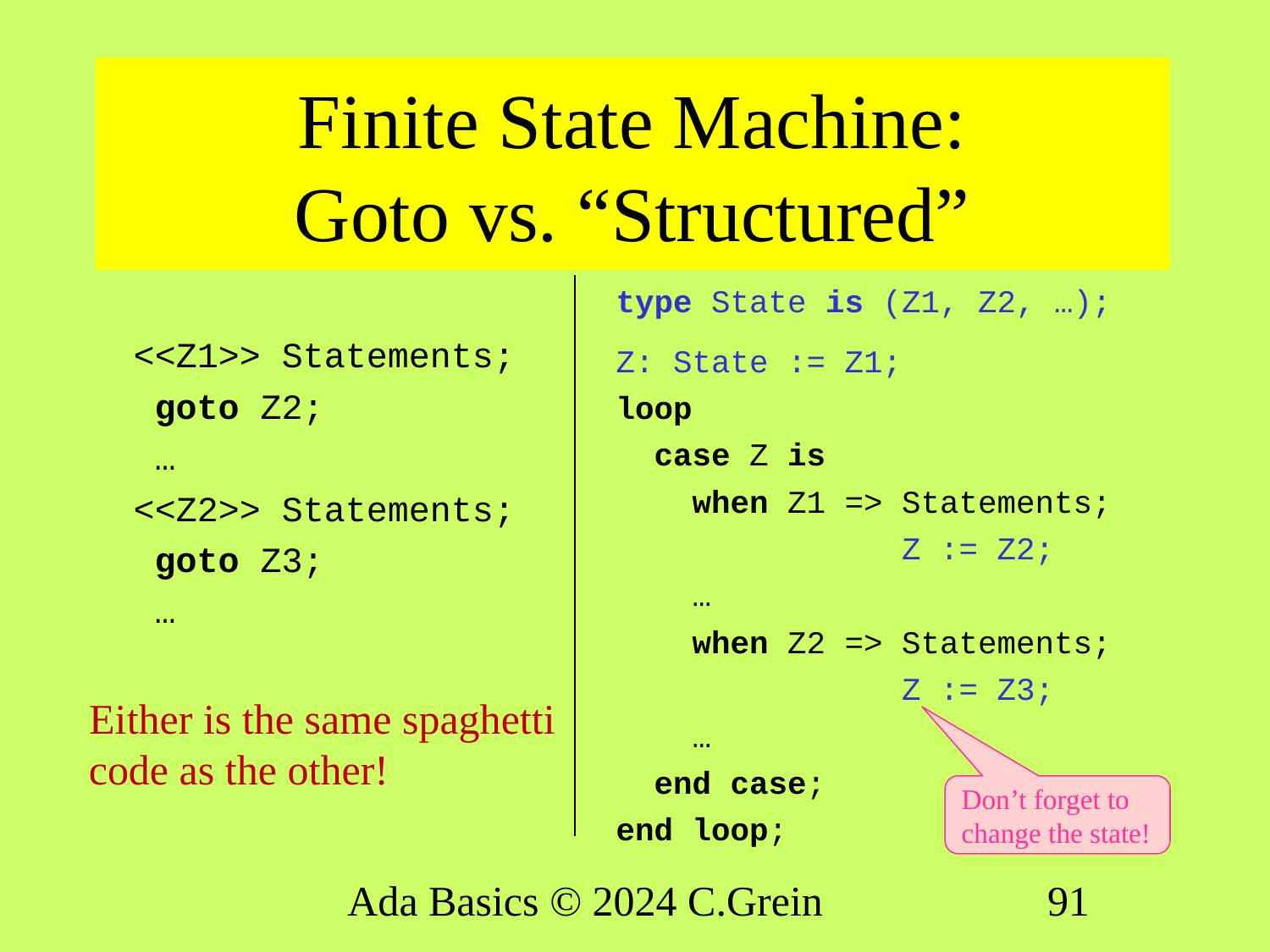

# Finite State Machine: Goto vs. “Structured”
type State is (Z1, Z2, …);

Z: State := Z1;
loop
  case Z is
    when Z1 => Statements;
               Z := Z2;
    …
    when Z2 => Statements;
               Z := Z3;
    …
  end case;
end loop;

 <<Z1>> Statements;
  goto Z2;
  …
 <<Z2>> Statements;
  goto Z3;
  …
Either is the same spaghetti code as the other!
Don’t forget to change the state!
Ada Basics © 2024 C.Grein
91